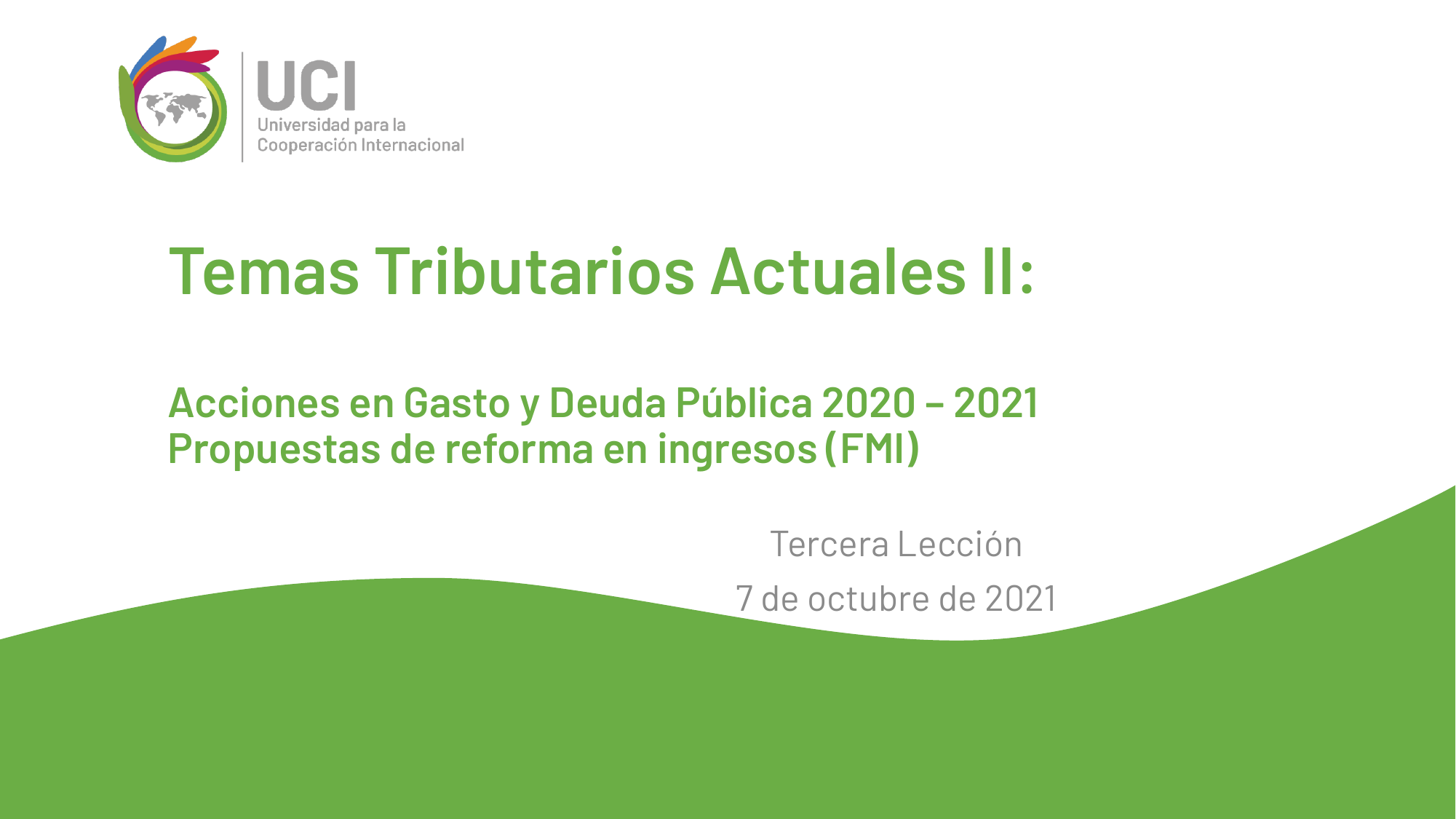

# Temas Tributarios Actuales II: Acciones en Gasto y Deuda Pública 2020 – 2021 Propuestas de reforma en ingresos (FMI)
Tercera Lección
7 de octubre de 2021